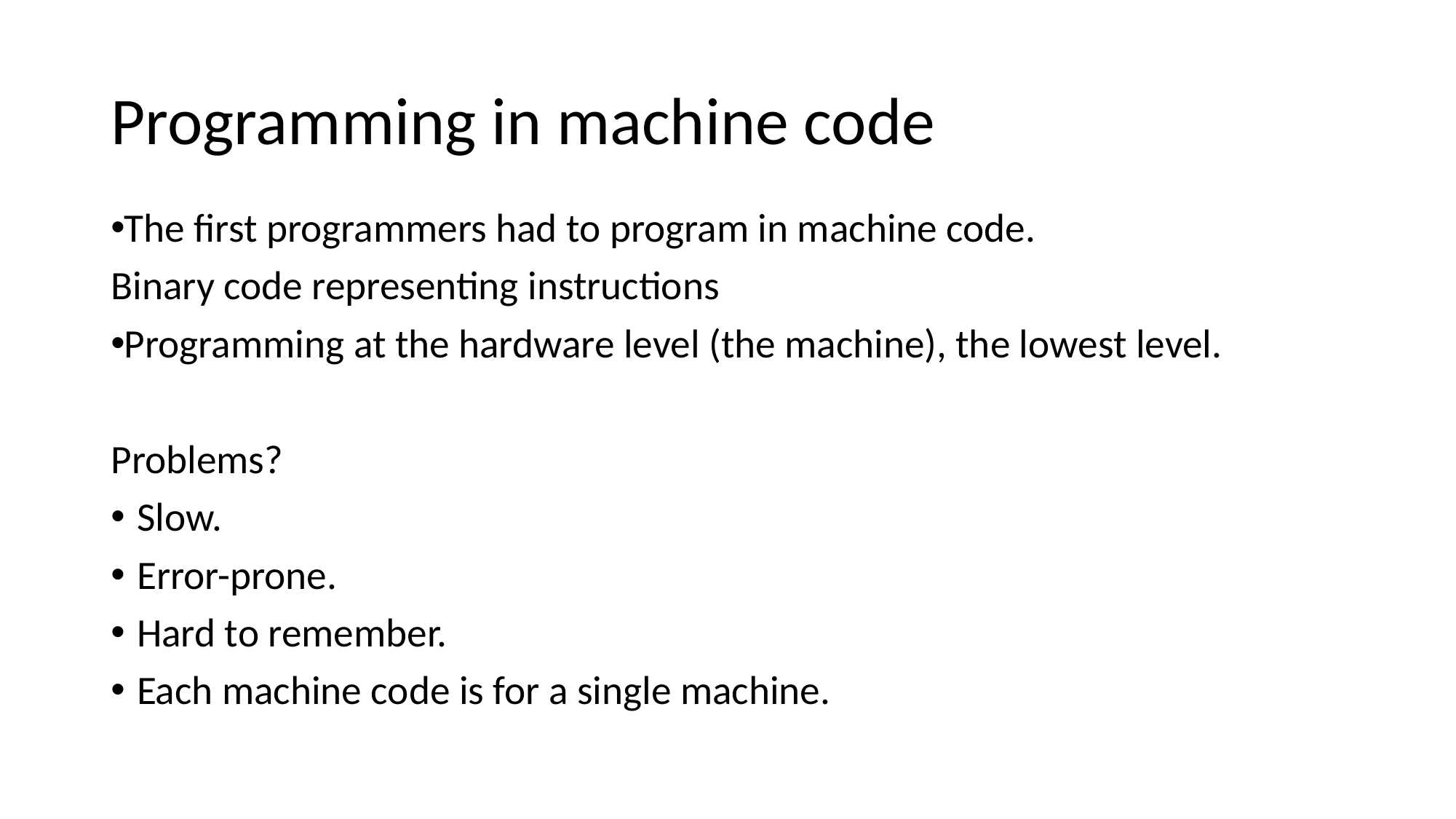

# Programming in machine code
The first programmers had to program in machine code.
Binary code representing instructions
Programming at the hardware level (the machine), the lowest level.

Problems?
Slow.
Error-prone.
Hard to remember.
Each machine code is for a single machine.